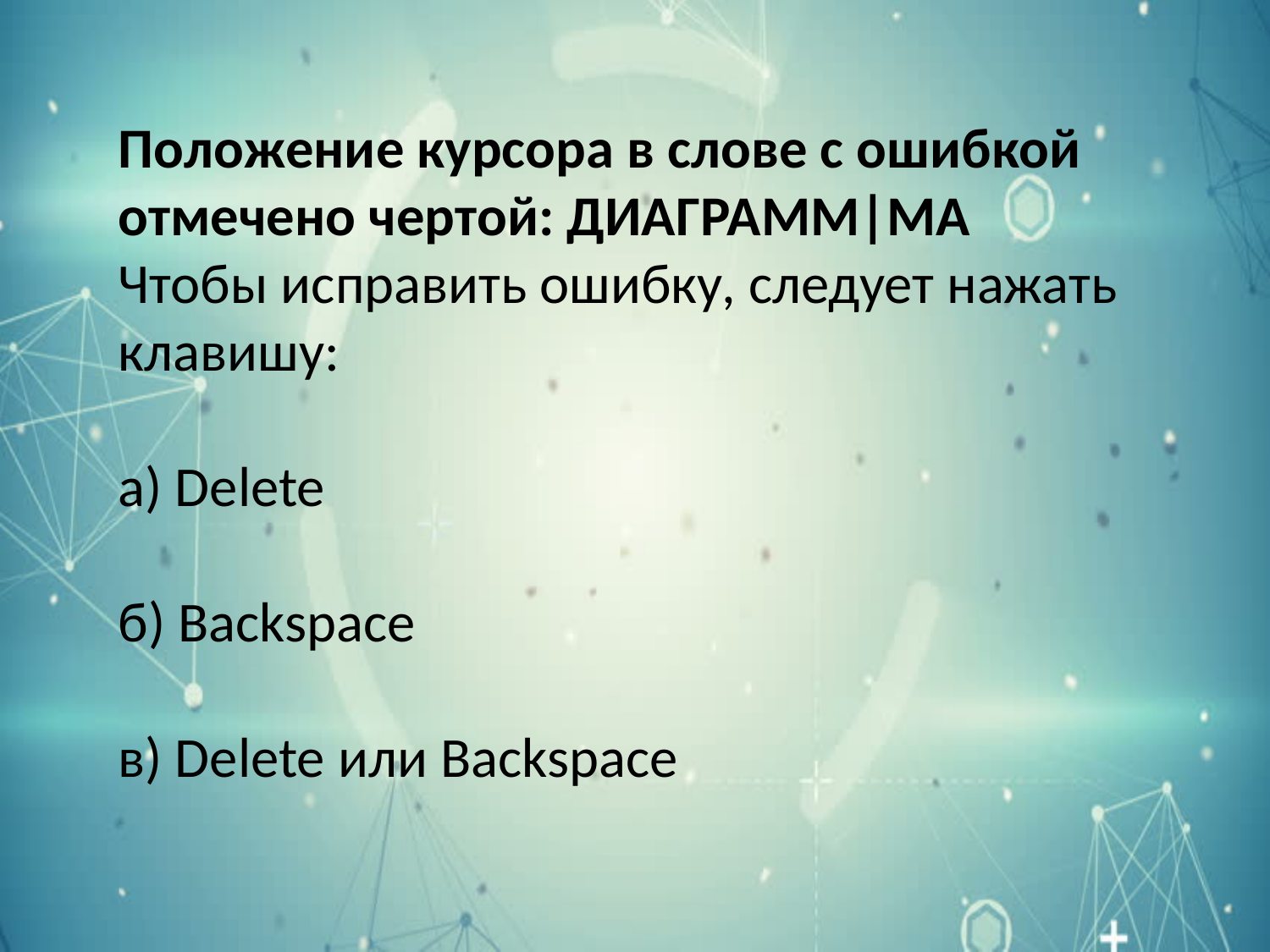

Положение курсора в слове с ошибкой отмечено чертой: ДИАГРАММ|МА
Чтобы исправить ошибку, следует нажать клавишу:

а) Delete

б) Backspace

в) Delete или Backspace